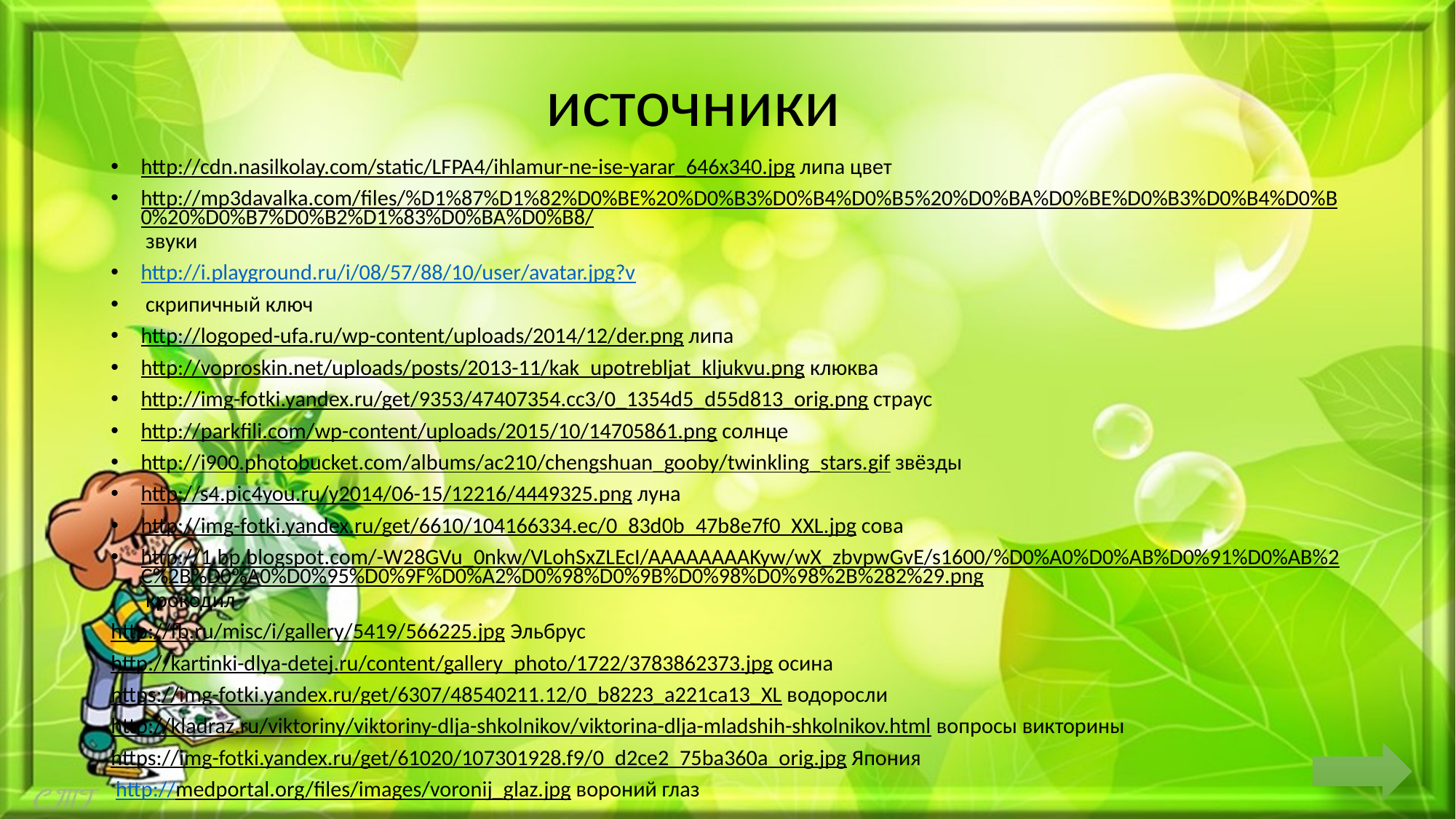

# источники
http://cdn.nasilkolay.com/static/LFPA4/ihlamur-ne-ise-yarar_646x340.jpg липа цвет
http://mp3davalka.com/files/%D1%87%D1%82%D0%BE%20%D0%B3%D0%B4%D0%B5%20%D0%BA%D0%BE%D0%B3%D0%B4%D0%B0%20%D0%B7%D0%B2%D1%83%D0%BA%D0%B8/ звуки
http://i.playground.ru/i/08/57/88/10/user/avatar.jpg?v
 скрипичный ключ
http://logoped-ufa.ru/wp-content/uploads/2014/12/der.png липа
http://voproskin.net/uploads/posts/2013-11/kak_upotrebljat_kljukvu.png клюква
http://img-fotki.yandex.ru/get/9353/47407354.cc3/0_1354d5_d55d813_orig.png страус
http://parkfili.com/wp-content/uploads/2015/10/14705861.png солнце
http://i900.photobucket.com/albums/ac210/chengshuan_gooby/twinkling_stars.gif звёзды
http://s4.pic4you.ru/y2014/06-15/12216/4449325.png луна
http://img-fotki.yandex.ru/get/6610/104166334.ec/0_83d0b_47b8e7f0_XXL.jpg сова
http://1.bp.blogspot.com/-W28GVu_0nkw/VLohSxZLEcI/AAAAAAAAKyw/wX_zbvpwGvE/s1600/%D0%A0%D0%AB%D0%91%D0%AB%2C%2B%D0%A0%D0%95%D0%9F%D0%A2%D0%98%D0%9B%D0%98%D0%98%2B%282%29.png крокодил
http://fb.ru/misc/i/gallery/5419/566225.jpg Эльбрус
http://kartinki-dlya-detej.ru/content/gallery_photo/1722/3783862373.jpg осина
https://img-fotki.yandex.ru/get/6307/48540211.12/0_b8223_a221ca13_XL водоросли
http://kladraz.ru/viktoriny/viktoriny-dlja-shkolnikov/viktorina-dlja-mladshih-shkolnikov.html вопросы викторины
https://img-fotki.yandex.ru/get/61020/107301928.f9/0_d2ce2_75ba360a_orig.jpg Япония
 http://medportal.org/files/images/voronij_glaz.jpg вороний глаз